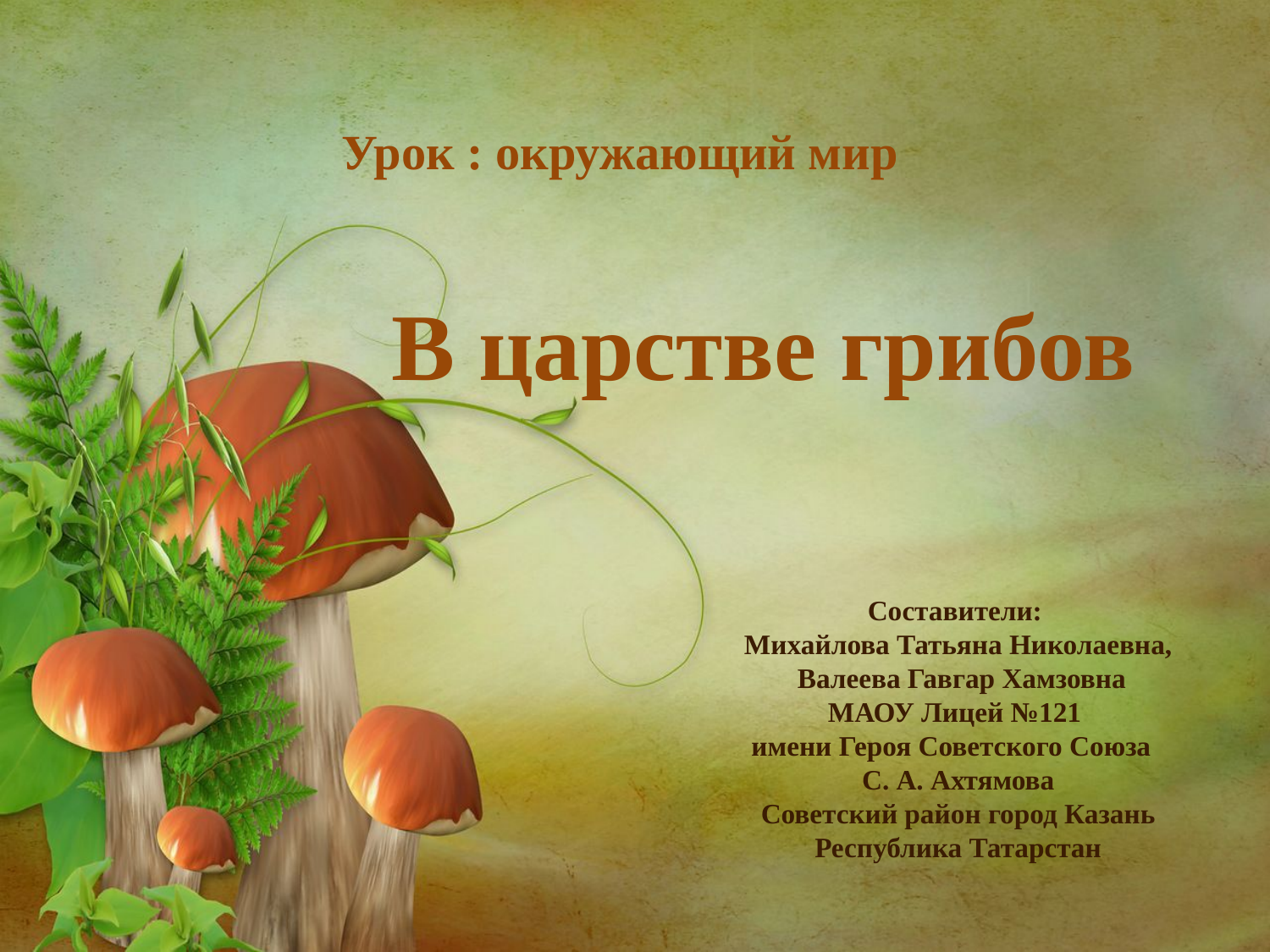

Урок : окружающий мир

В царстве грибов

Составители:
Михайлова Татьяна Николаевна,
 Валеева Гавгар Хамзовна
МАОУ Лицей №121
имени Героя Советского Союза
С. А. Ахтямова
 Советский район город Казань
Республика Татарстан